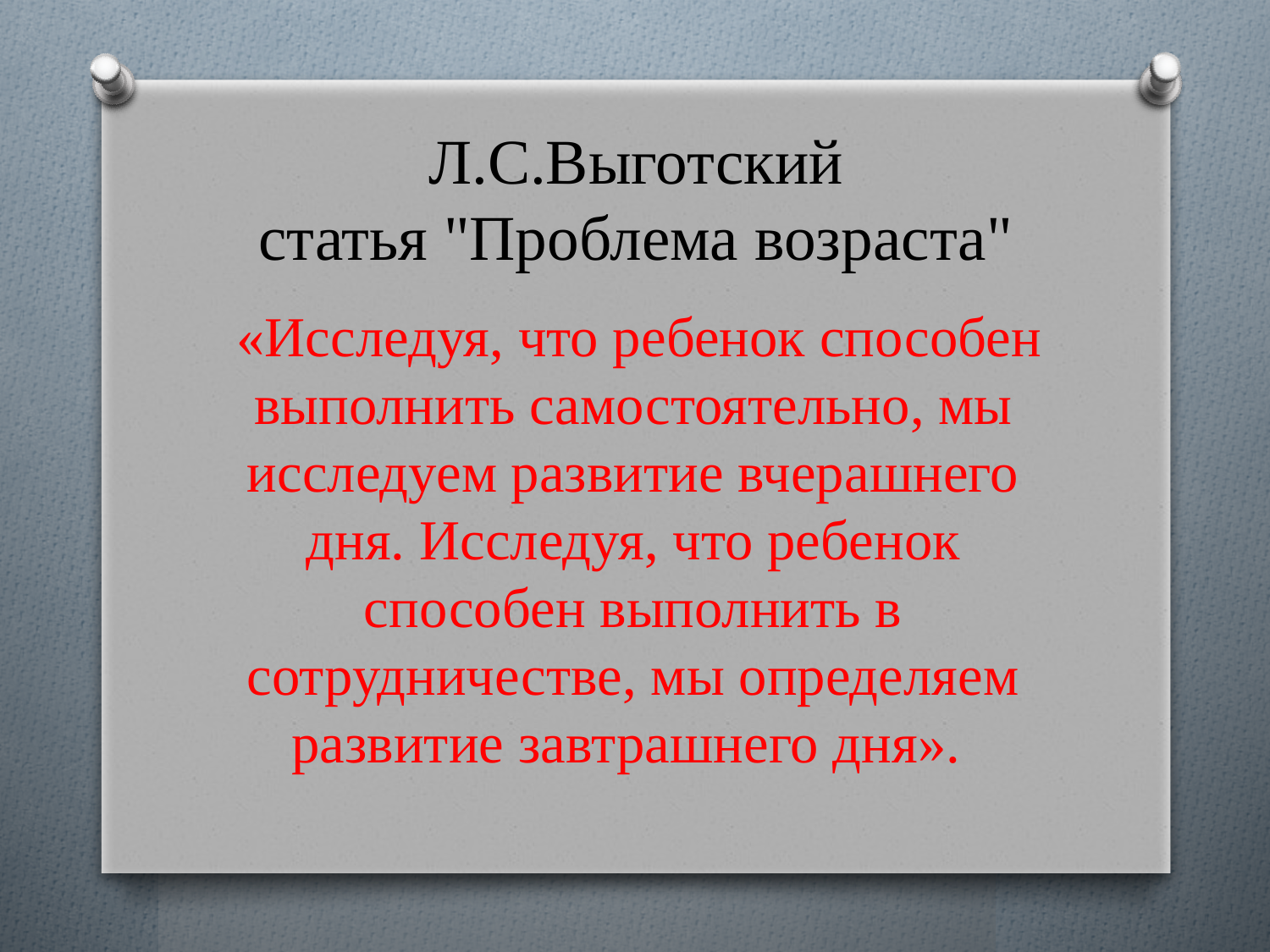

# Л.С.Выготский статья "Проблема возраста"
 «Исследуя, что ребенок способен выполнить самостоятельно, мы исследуем развитие вчерашнего дня. Исследуя, что ребенок способен выполнить в сотрудничестве, мы определяем развитие завтрашнего дня».